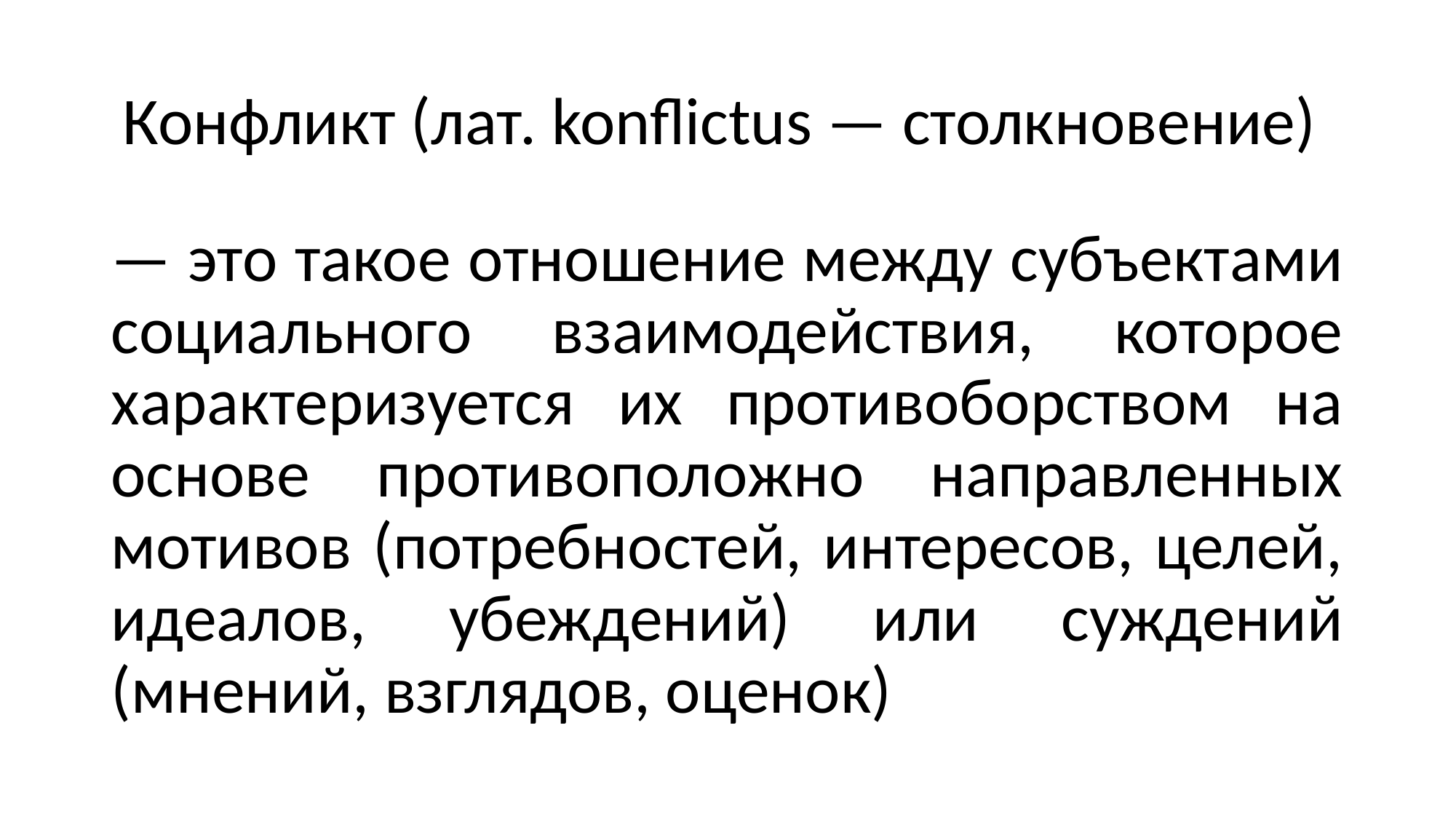

# Конфликт (лат. konflictus — столкновение)
— это такое отношение между субъектами социального взаимодействия, которое характеризуется их противоборством на основе противоположно направленных мотивов (потребностей, интересов, целей, идеалов, убеждений) или суждений (мнений, взглядов, оценок)